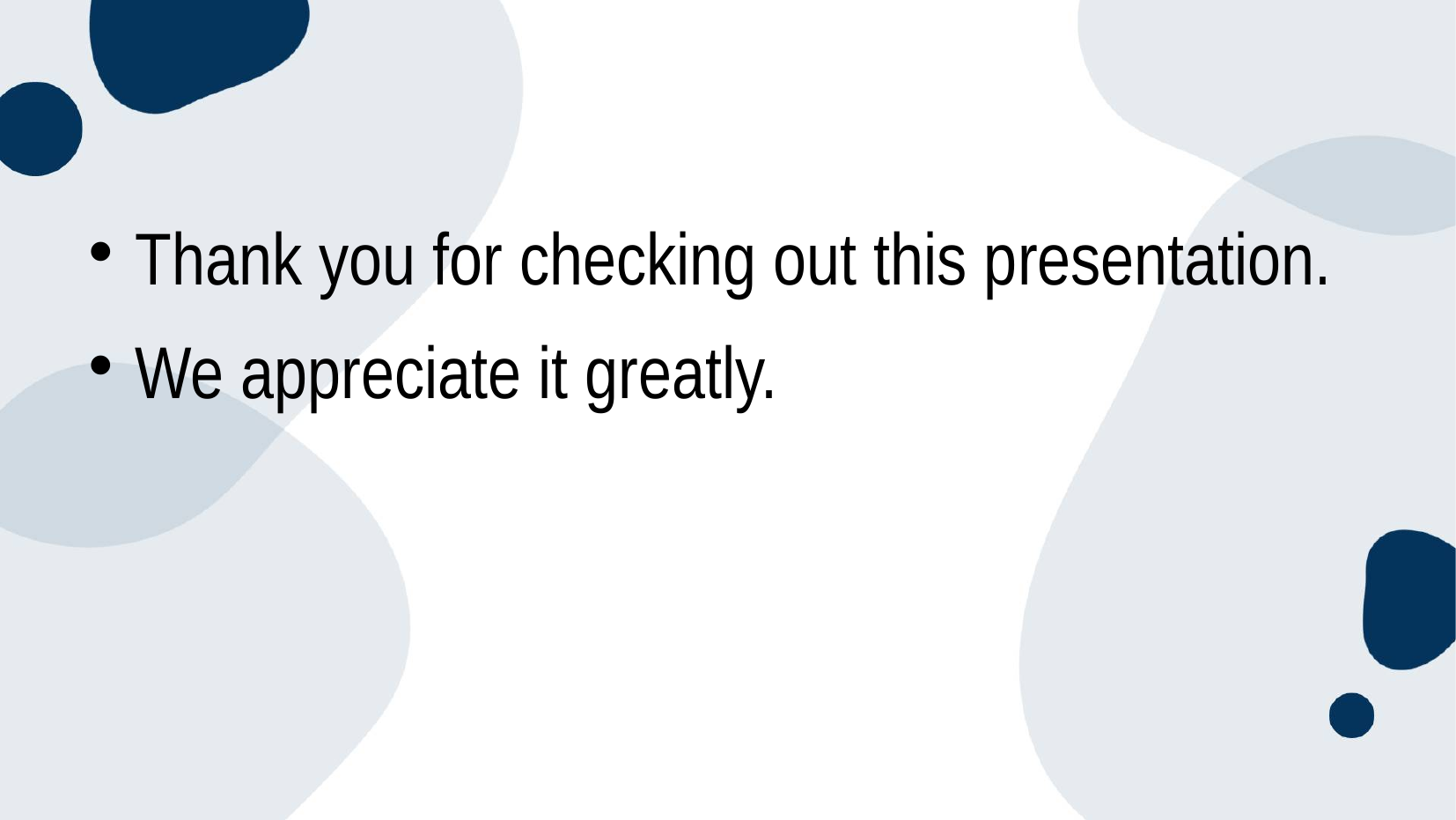

#
Thank you for checking out this presentation.
We appreciate it greatly.